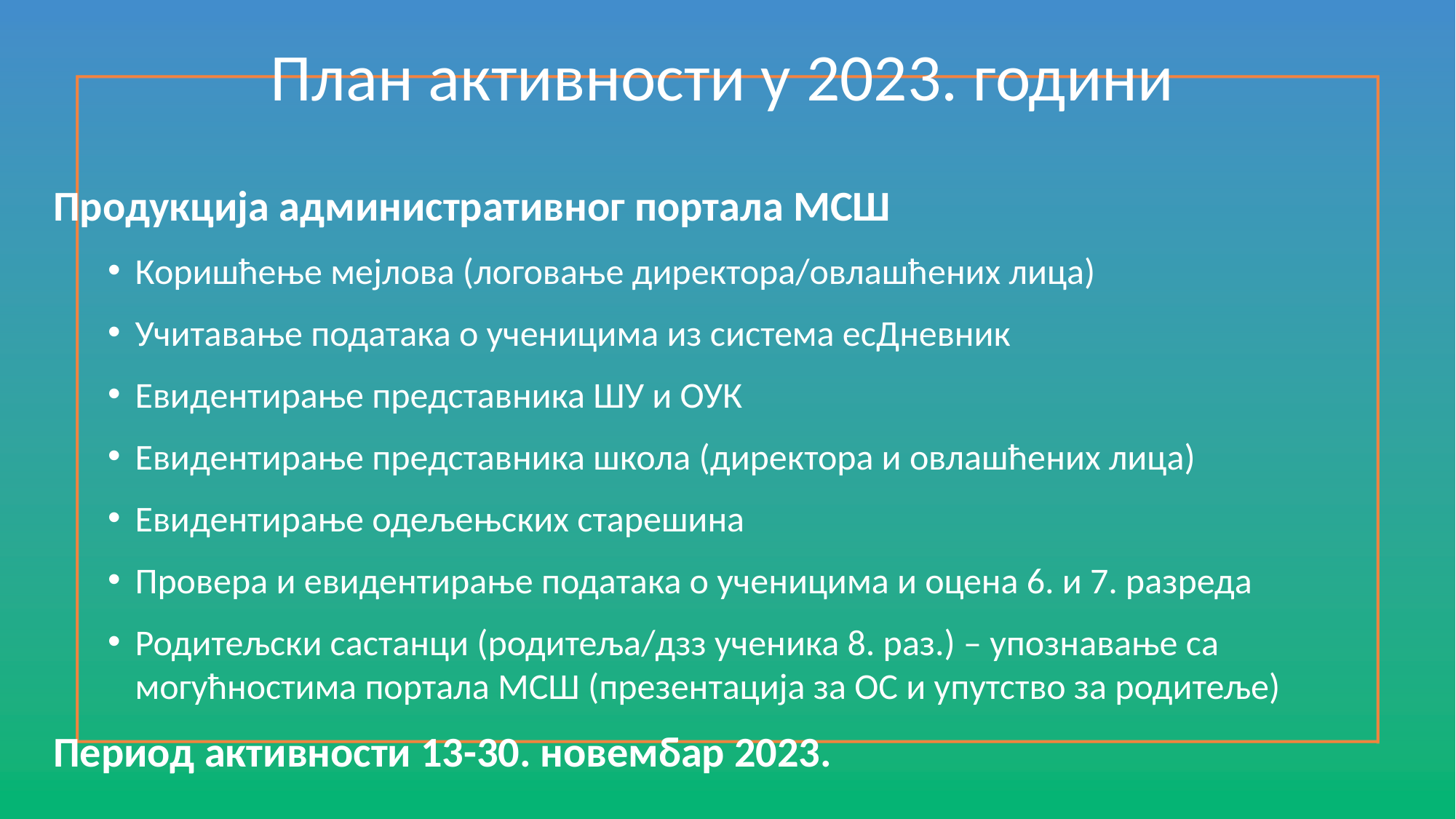

# План активности у 2023. години
Продукција административног портала МСШ
Коришћење мејлова (логовање директора/овлашћених лица)
Учитавање података о ученицима из система есДневник
Евидентирање представника ШУ и ОУК
Евидентирање представника школа (директора и овлашћених лица)
Евидентирање одељењских старешина
Провера и евидентирање података о ученицима и оцена 6. и 7. разреда
Родитељски састанци (родитеља/дзз ученика 8. раз.) – упознавање са могућностима портала МСШ (презентација за ОС и упутство за родитеље)
Период активности 13-30. новембар 2023.